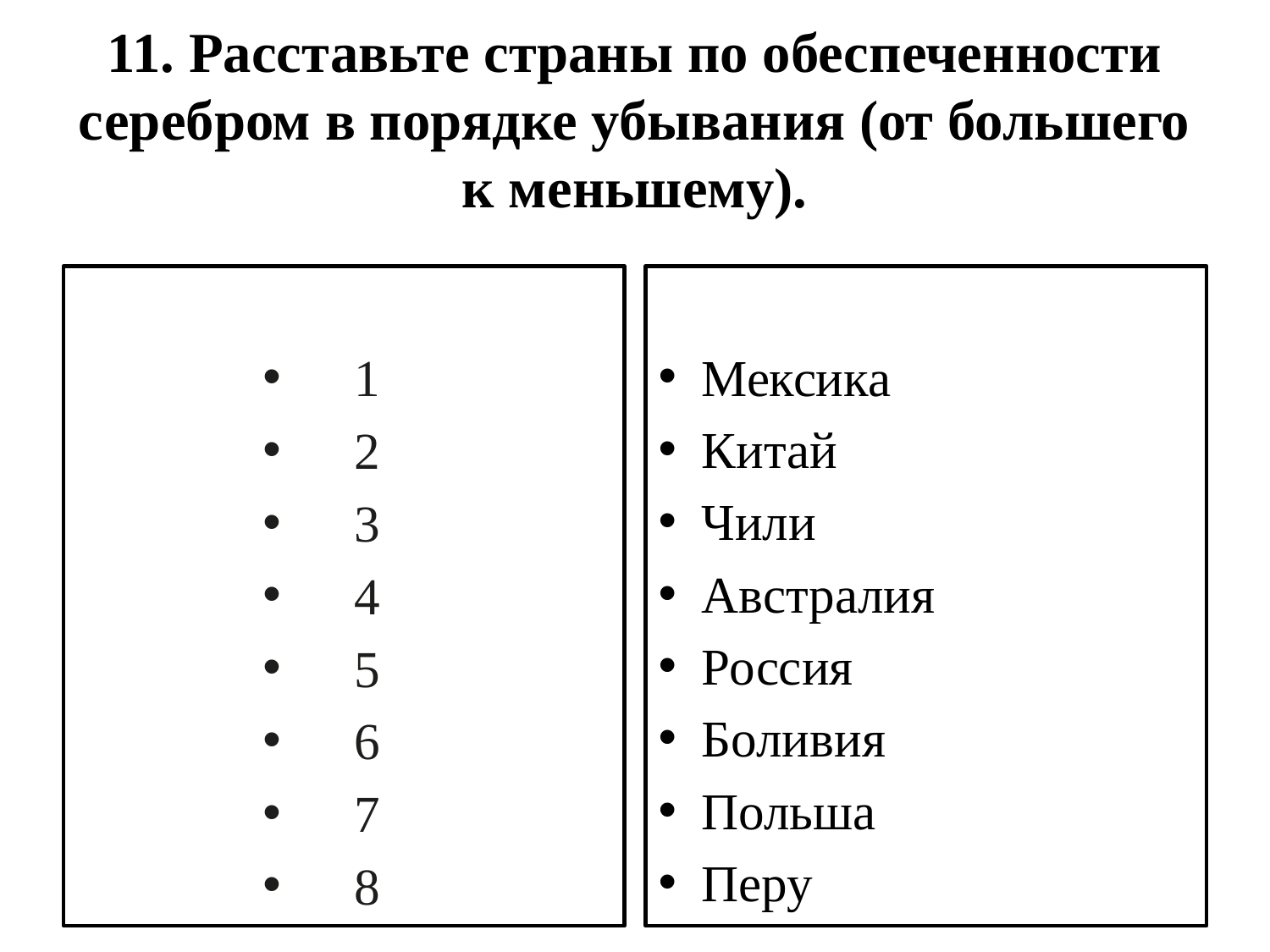

# 11. Расставьте страны по обеспеченности серебром в порядке убывания (от большего к меньшему).

1
2
3
4
5
6
7
8

Мексика
Китай
Чили
Австралия
Россия
Боливия
Польша
Перу